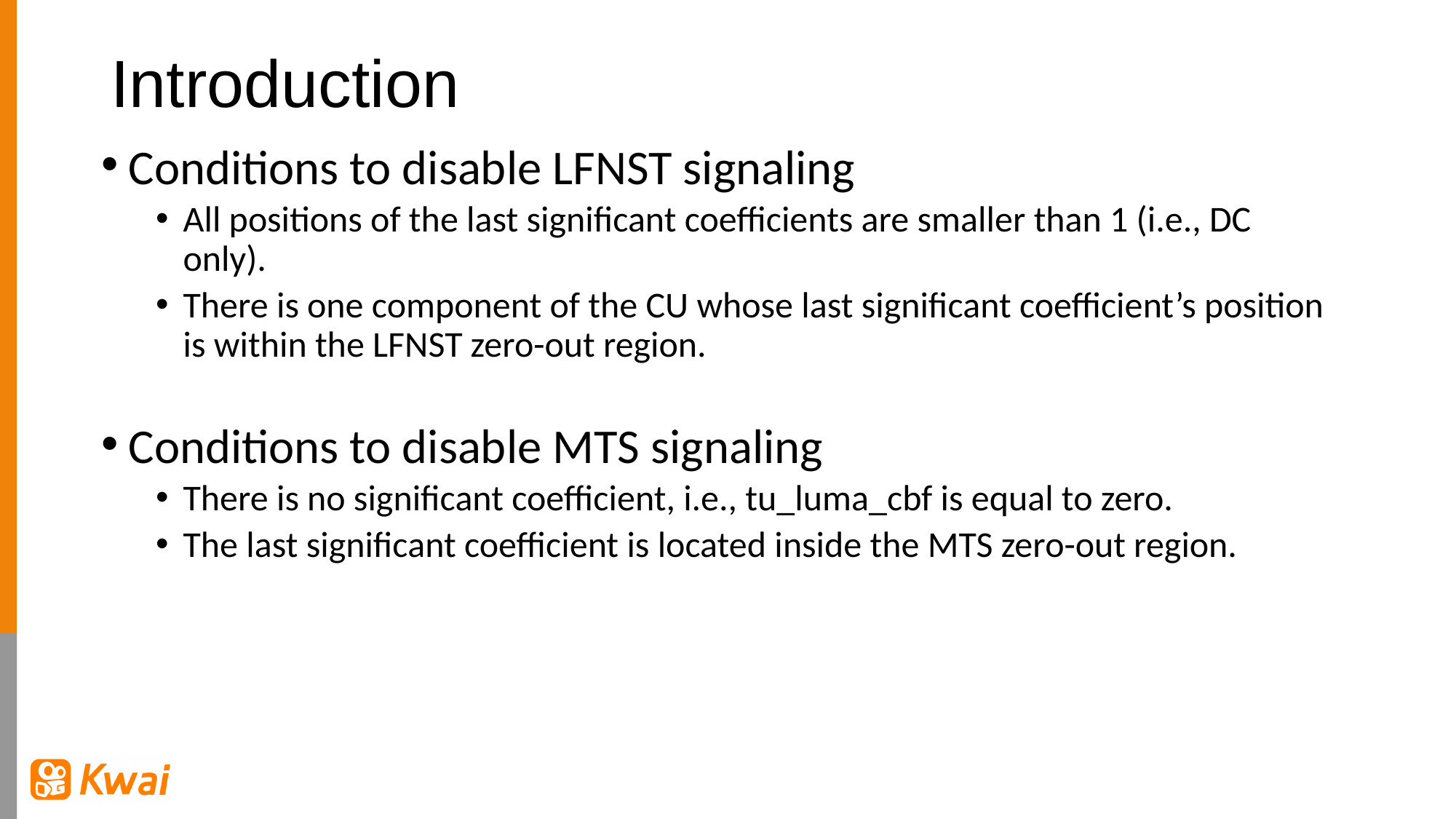

# Introduction
Conditions to disable LFNST signaling
All positions of the last significant coefficients are smaller than 1 (i.e., DC only).
There is one component of the CU whose last significant coefficient’s position is within the LFNST zero-out region.

Conditions to disable MTS signaling
There is no significant coefficient, i.e., tu_luma_cbf is equal to zero.
The last significant coefficient is located inside the MTS zero-out region.